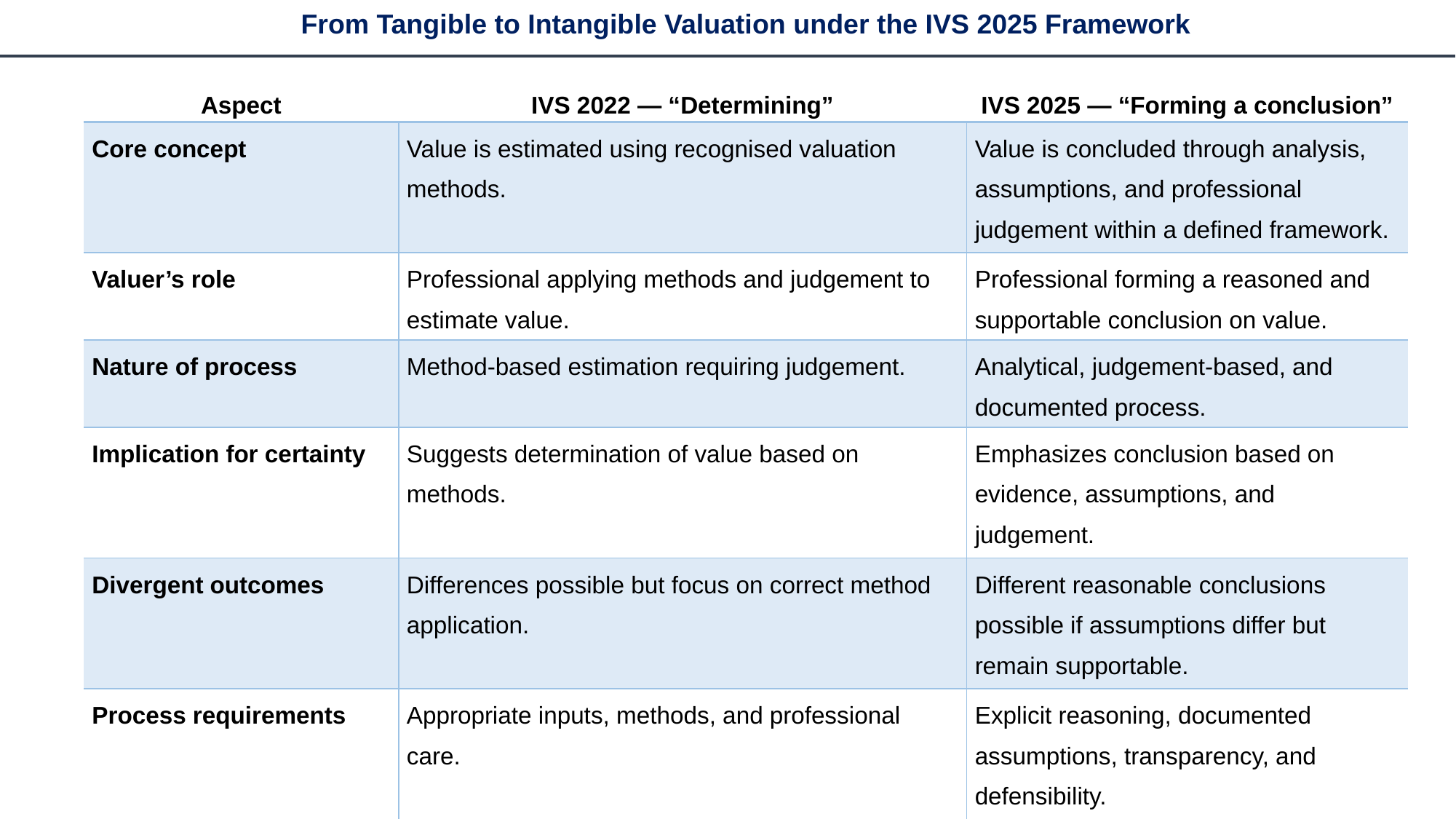

From Tangible to Intangible Valuation under the IVS 2025 Framework
| Aspect | IVS 2022 — “Determining” | IVS 2025 — “Forming a conclusion” |
| --- | --- | --- |
| Core concept | Value is estimated using recognised valuation methods. | Value is concluded through analysis, assumptions, and professional judgement within a defined framework. |
| Valuer’s role | Professional applying methods and judgement to estimate value. | Professional forming a reasoned and supportable conclusion on value. |
| Nature of process | Method-based estimation requiring judgement. | Analytical, judgement-based, and documented process. |
| Implication for certainty | Suggests determination of value based on methods. | Emphasizes conclusion based on evidence, assumptions, and judgement. |
| Divergent outcomes | Differences possible but focus on correct method application. | Different reasonable conclusions possible if assumptions differ but remain supportable. |
| Process requirements | Appropriate inputs, methods, and professional care. | Explicit reasoning, documented assumptions, transparency, and defensibility. |